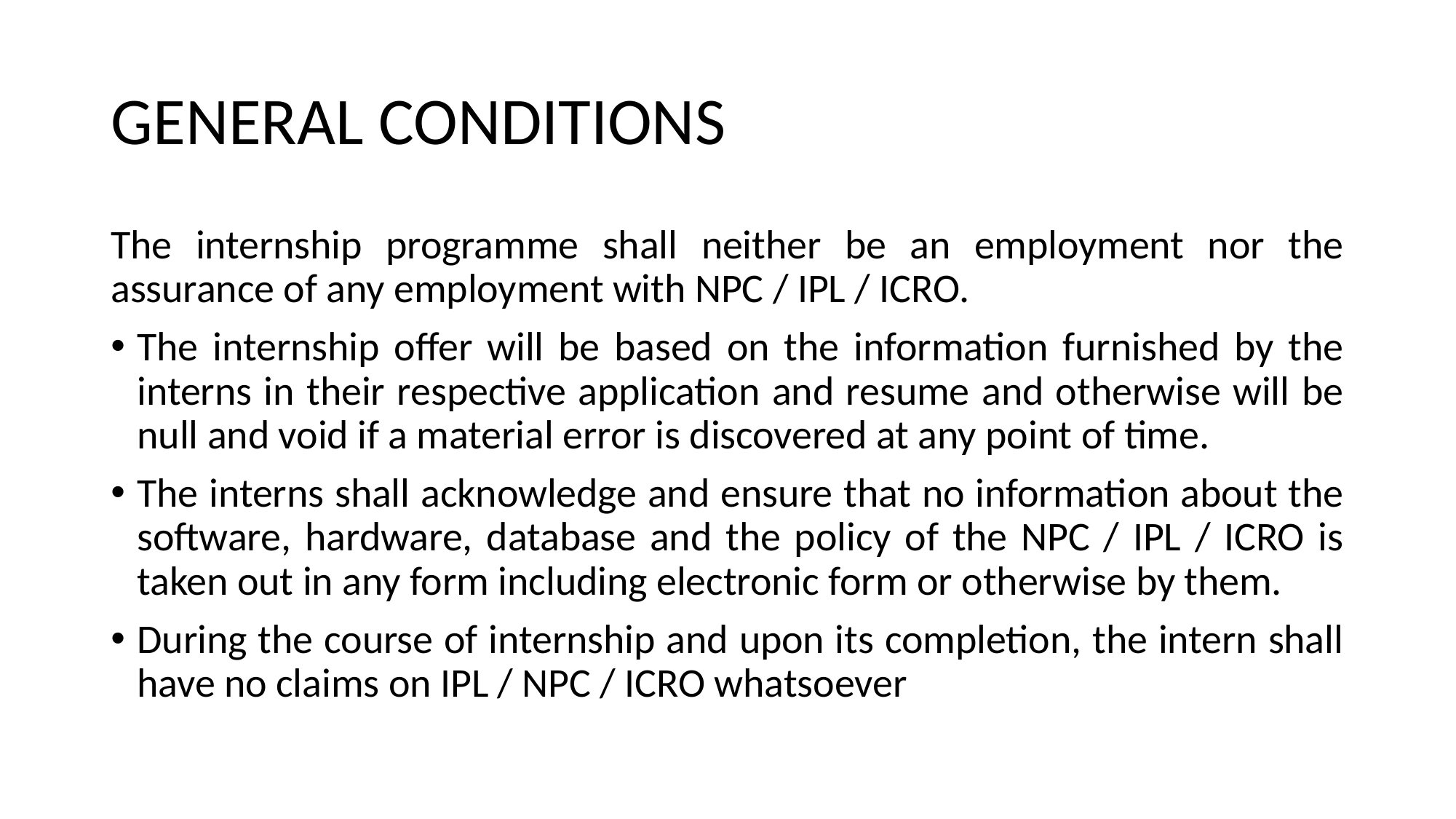

# GENERAL CONDITIONS
The internship programme shall neither be an employment nor the assurance of any employment with NPC / IPL / ICRO.
The internship offer will be based on the information furnished by the interns in their respective application and resume and otherwise will be null and void if a material error is discovered at any point of time.
The interns shall acknowledge and ensure that no information about the software, hardware, database and the policy of the NPC / IPL / ICRO is taken out in any form including electronic form or otherwise by them.
During the course of internship and upon its completion, the intern shall have no claims on IPL / NPC / ICRO whatsoever